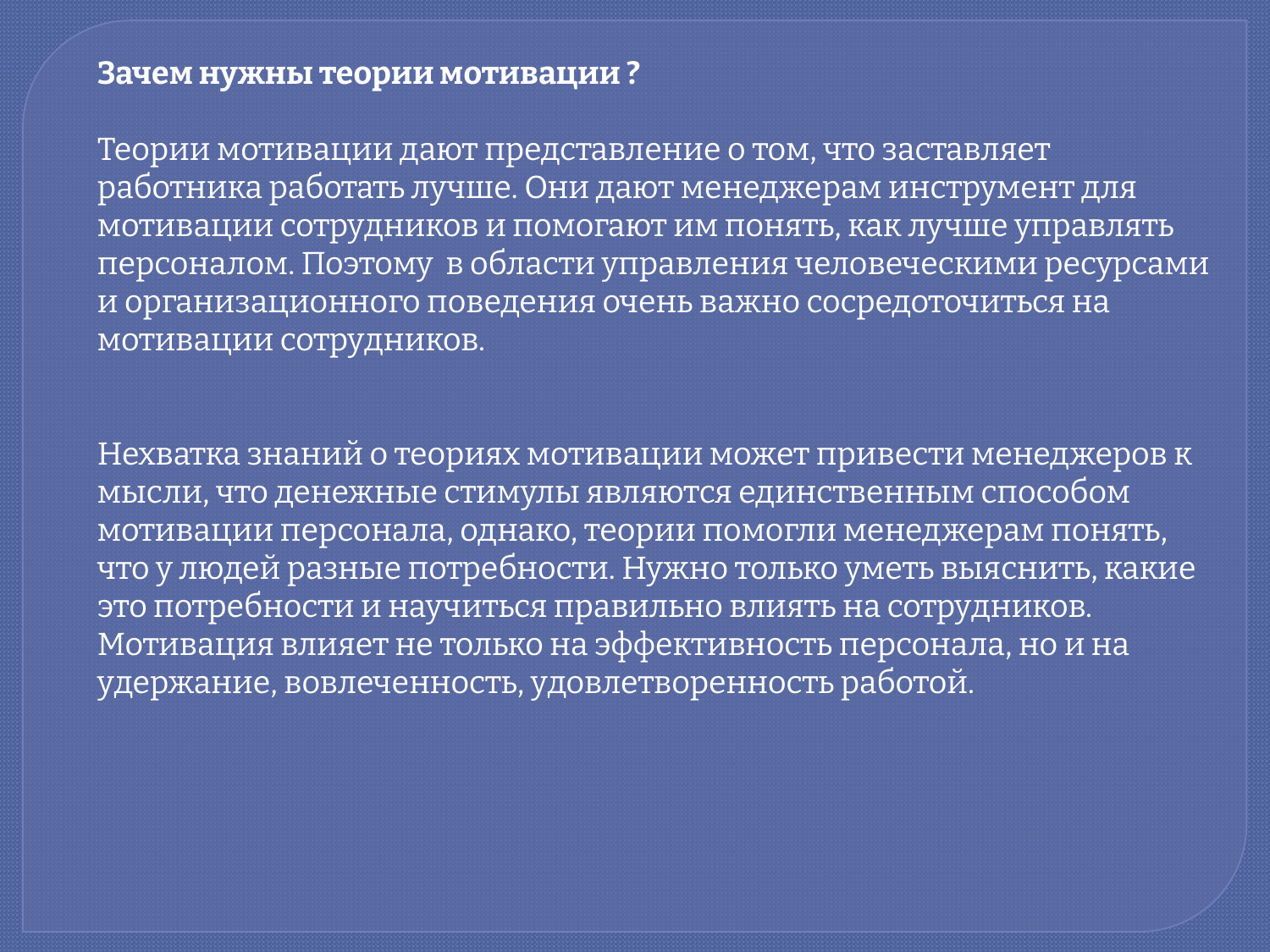

Зачем нужны теории мотивации ?

Теории мотивации дают представление о том, что заставляет работника работать лучше. Они дают менеджерам инструмент для мотивации сотрудников и помогают им понять, как лучше управлять персоналом. Поэтому  в области управления человеческими ресурсами и организационного поведения очень важно сосредоточиться на мотивации сотрудников.

Нехватка знаний о теориях мотивации может привести менеджеров к мысли, что денежные стимулы являются единственным способом мотивации персонала, однако, теории помогли менеджерам понять, что у людей разные потребности. Нужно только уметь выяснить, какие это потребности и научиться правильно влиять на сотрудников. Мотивация влияет не только на эффективность персонала, но и на удержание, вовлеченность, удовлетворенность работой.